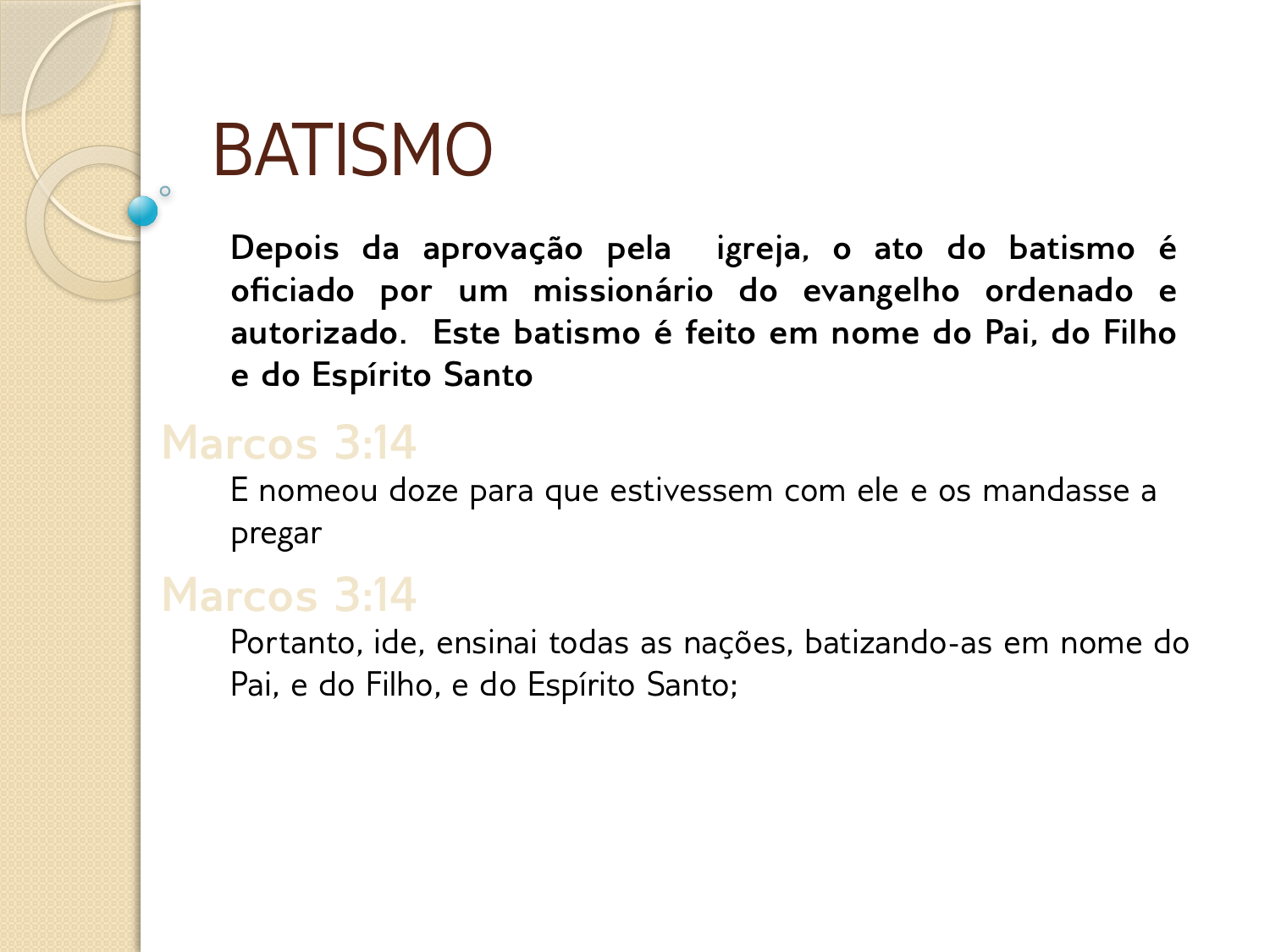

BATISMO
Depois da aprovação pela  igreja, o ato do batismo é oficiado por um missionário do evangelho ordenado e autorizado.  Este batismo é feito em nome do Pai, do Filho e do Espírito Santo
Marcos 3:14
E nomeou doze para que estivessem com ele e os mandasse a pregar
Marcos 3:14
Portanto, ide, ensinai todas as nações, batizando-as em nome do Pai, e do Filho, e do Espírito Santo;